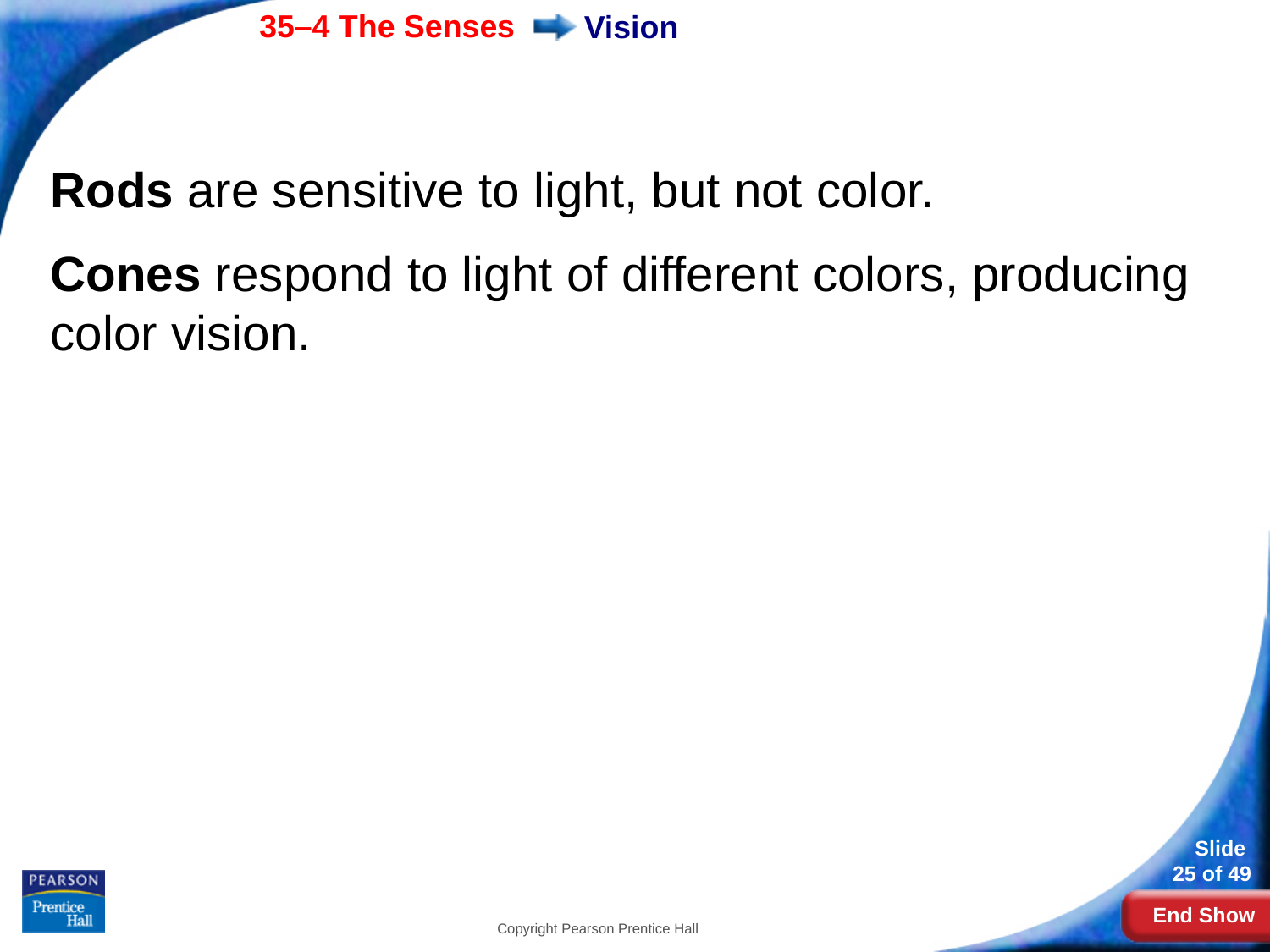

# Vision
Rods are sensitive to light, but not color.
Cones respond to light of different colors, producing color vision.
Copyright Pearson Prentice Hall